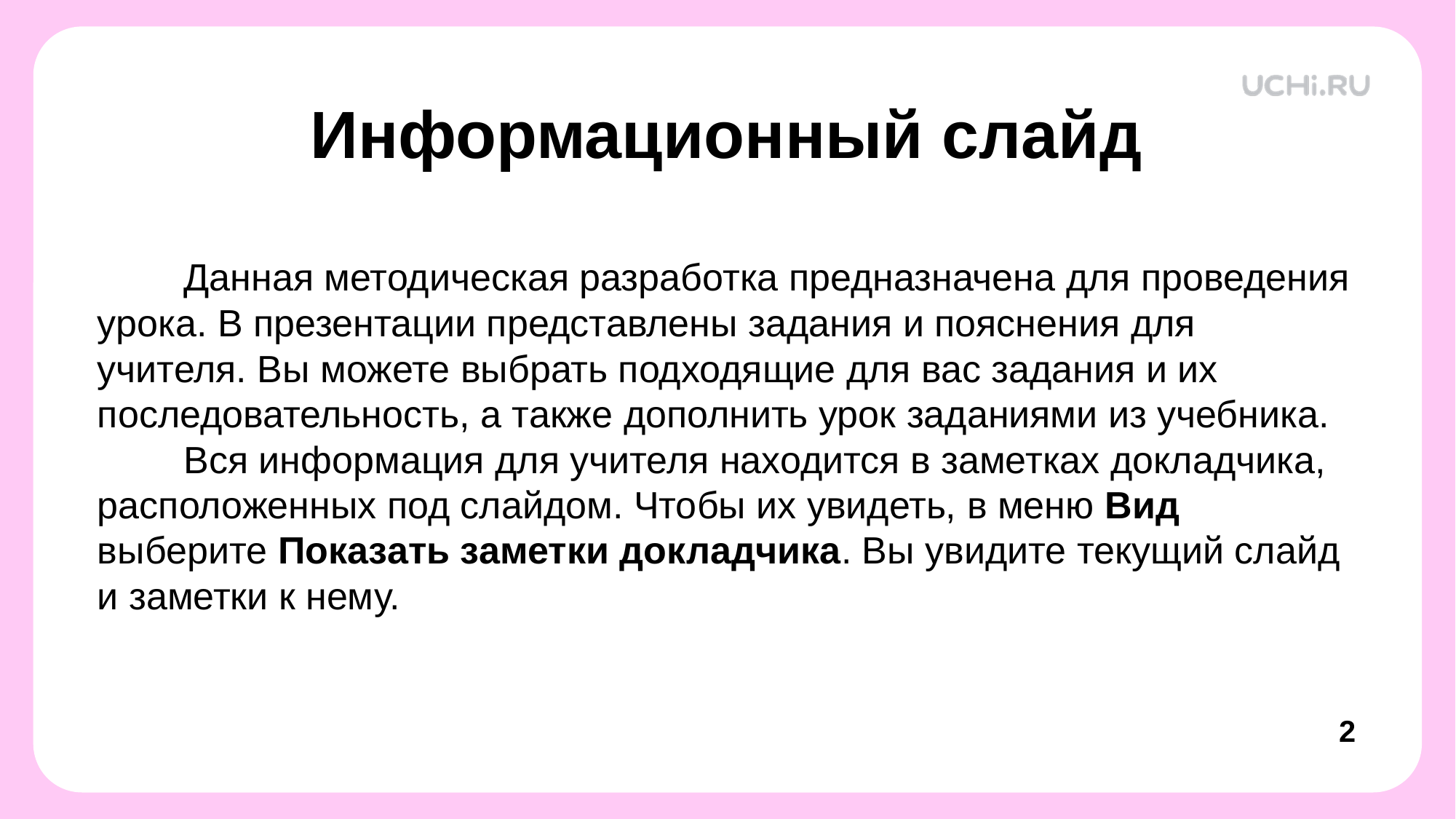

# Информационный слайд
   Данная методическая разработка предназначена для проведения урока. В презентации представлены задания и пояснения для учителя. Вы можете выбрать подходящие для вас задания и их последовательность, а также дополнить урок заданиями из учебника.
   Вся информация для учителя находится в заметках докладчика, расположенных под слайдом. Чтобы их увидеть, в меню Вид выберите Показать заметки докладчика. Вы увидите текущий слайд и заметки к нему.
2